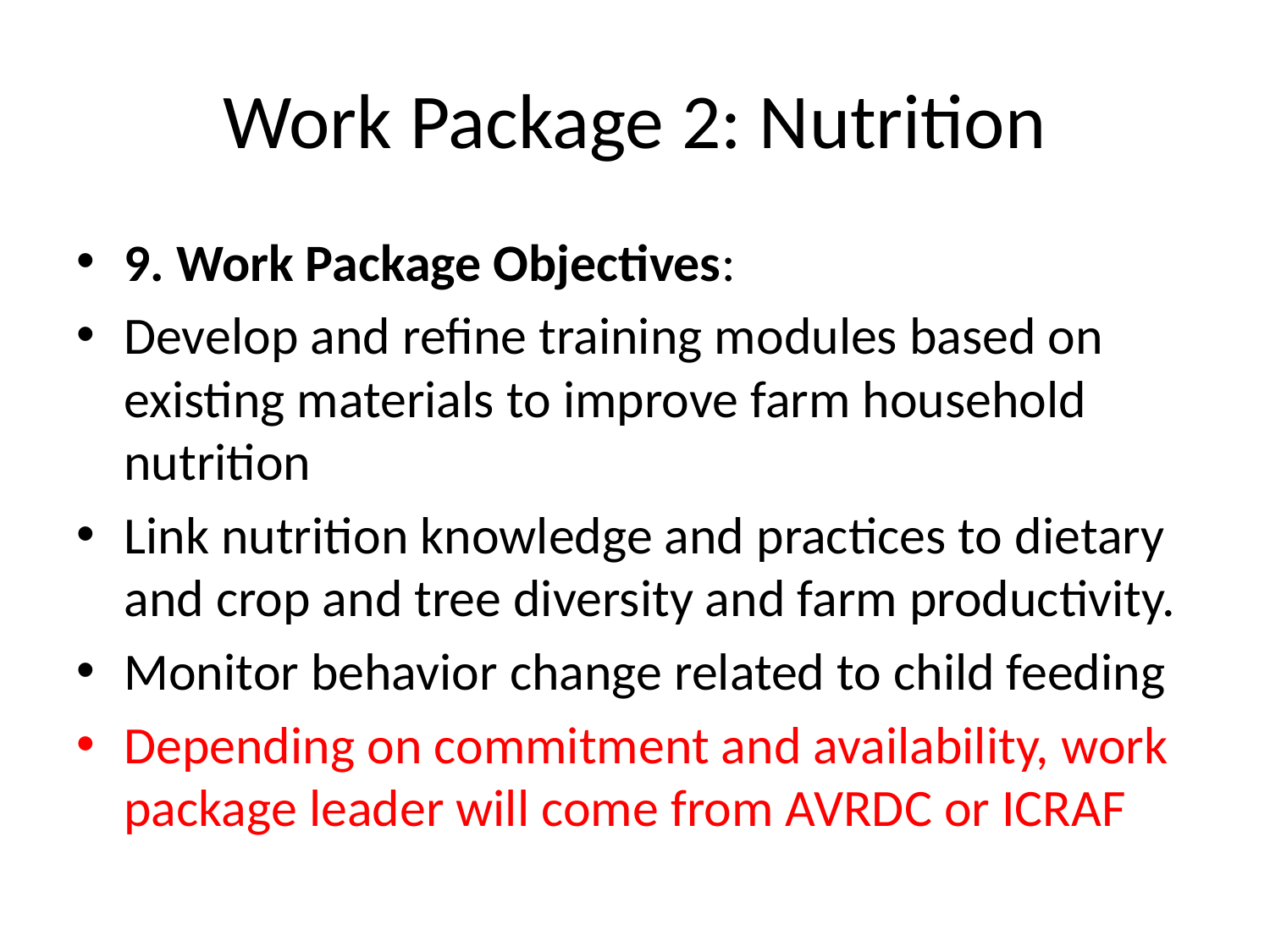

# Work Package 2: Nutrition
9. Work Package Objectives:
Develop and refine training modules based on existing materials to improve farm household nutrition
Link nutrition knowledge and practices to dietary and crop and tree diversity and farm productivity.
Monitor behavior change related to child feeding
Depending on commitment and availability, work package leader will come from AVRDC or ICRAF